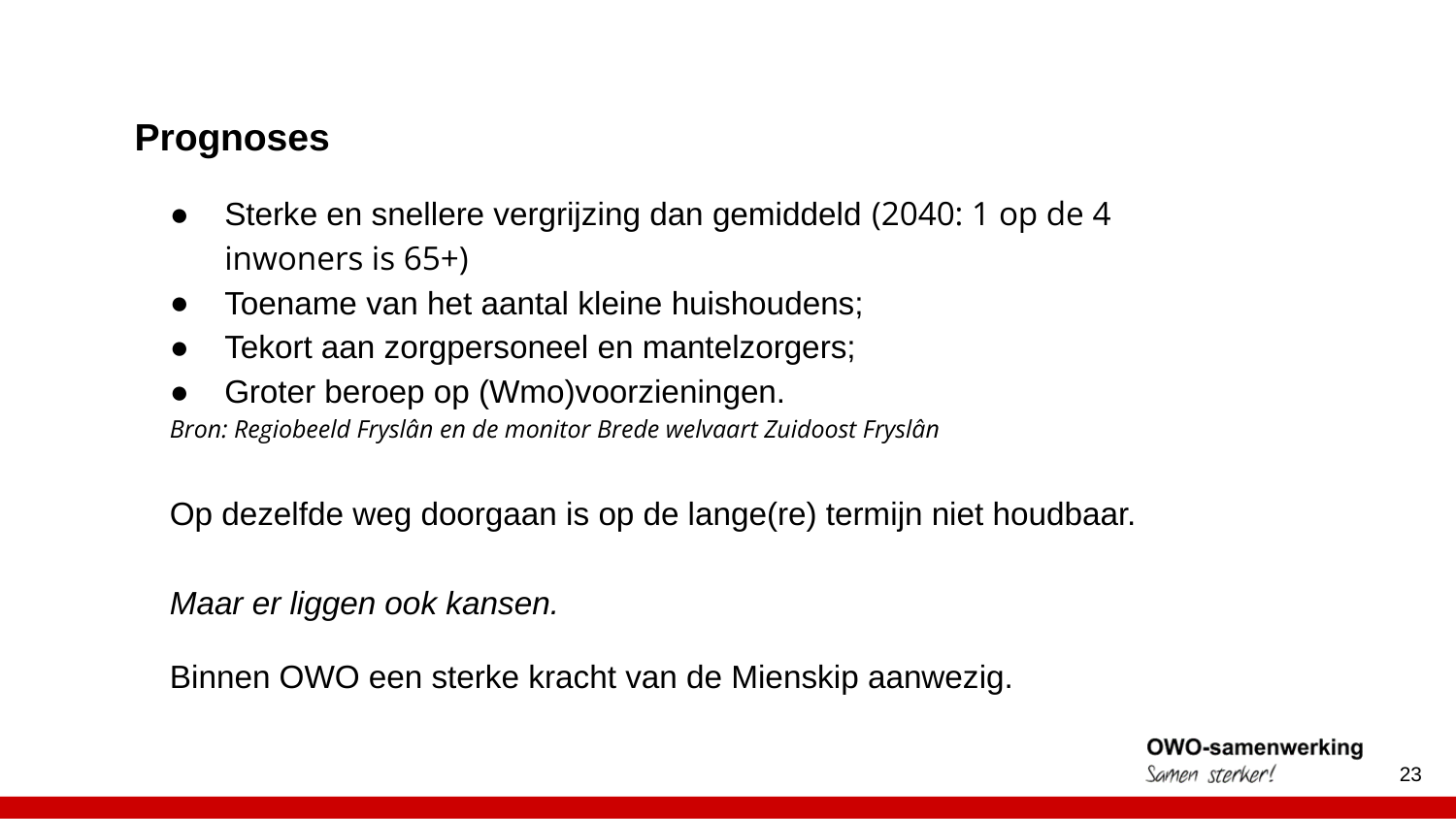

# Prognoses
Sterke en snellere vergrijzing dan gemiddeld (2040: 1 op de 4 inwoners is 65+)
Toename van het aantal kleine huishoudens;
Tekort aan zorgpersoneel en mantelzorgers;
Groter beroep op (Wmo)voorzieningen.
Bron: Regiobeeld Fryslân en de monitor Brede welvaart Zuidoost Fryslân

Op dezelfde weg doorgaan is op de lange(re) termijn niet houdbaar.

Maar er liggen ook kansen.

Binnen OWO een sterke kracht van de Mienskip aanwezig.

23